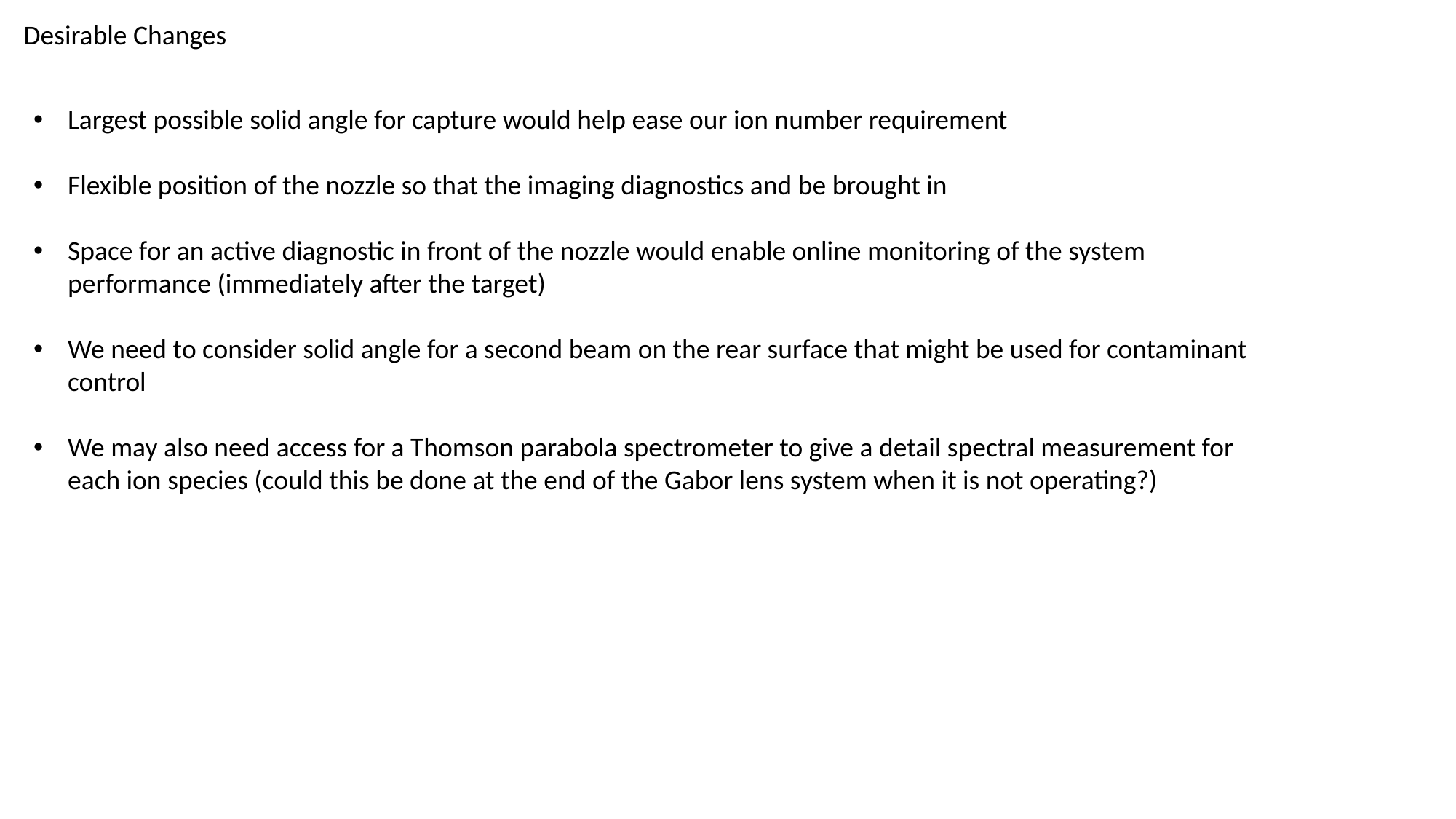

Desirable Changes
Largest possible solid angle for capture would help ease our ion number requirement

Flexible position of the nozzle so that the imaging diagnostics and be brought in

Space for an active diagnostic in front of the nozzle would enable online monitoring of the system performance (immediately after the target)

We need to consider solid angle for a second beam on the rear surface that might be used for contaminant control

We may also need access for a Thomson parabola spectrometer to give a detail spectral measurement for each ion species (could this be done at the end of the Gabor lens system when it is not operating?)